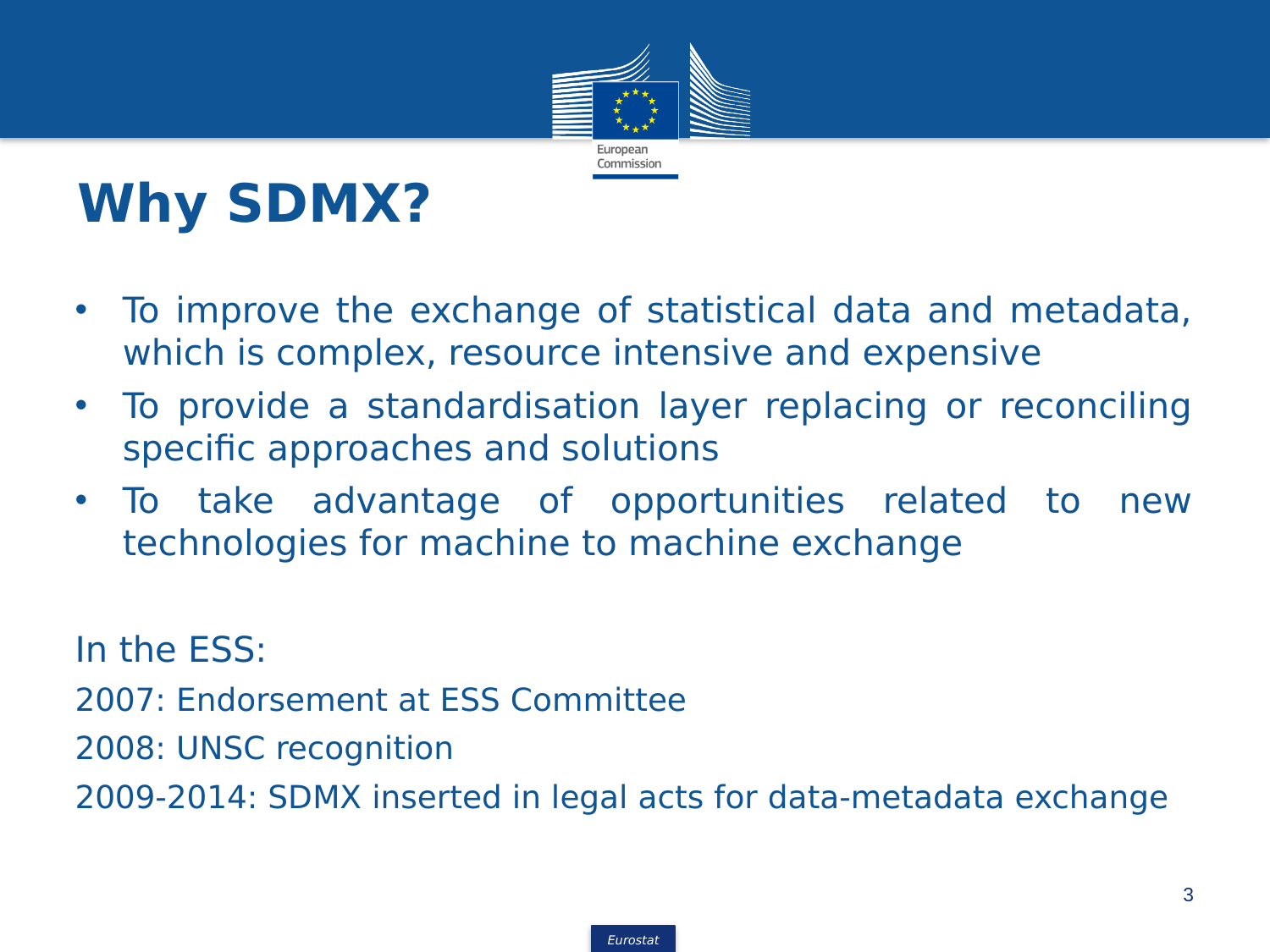

# Why SDMX?
To improve the exchange of statistical data and metadata, which is complex, resource intensive and expensive
To provide a standardisation layer replacing or reconciling specific approaches and solutions
To take advantage of opportunities related to new technologies for machine to machine exchange

In the ESS:
2007: Endorsement at ESS Committee
2008: UNSC recognition
2009-2014: SDMX inserted in legal acts for data-metadata exchange
3